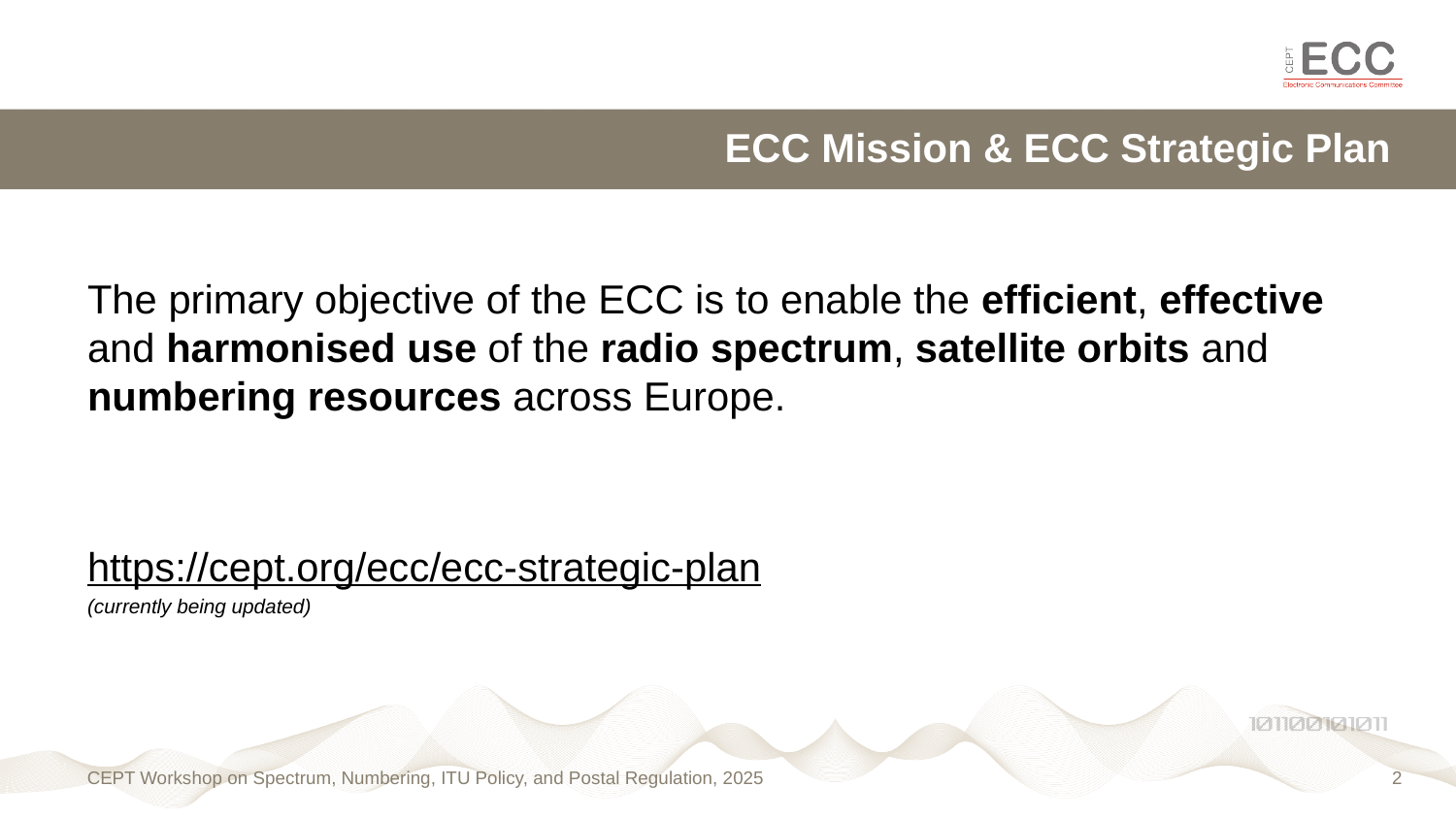

# ECC Mission & ECC Strategic Plan

The primary objective of the ECC is to enable the efficient, effective and harmonised use of the radio spectrum, satellite orbits and numbering resources across Europe.

https://cept.org/ecc/ecc-strategic-plan
(currently being updated)
CEPT Workshop on Spectrum, Numbering, ITU Policy, and Postal Regulation, 2025
2